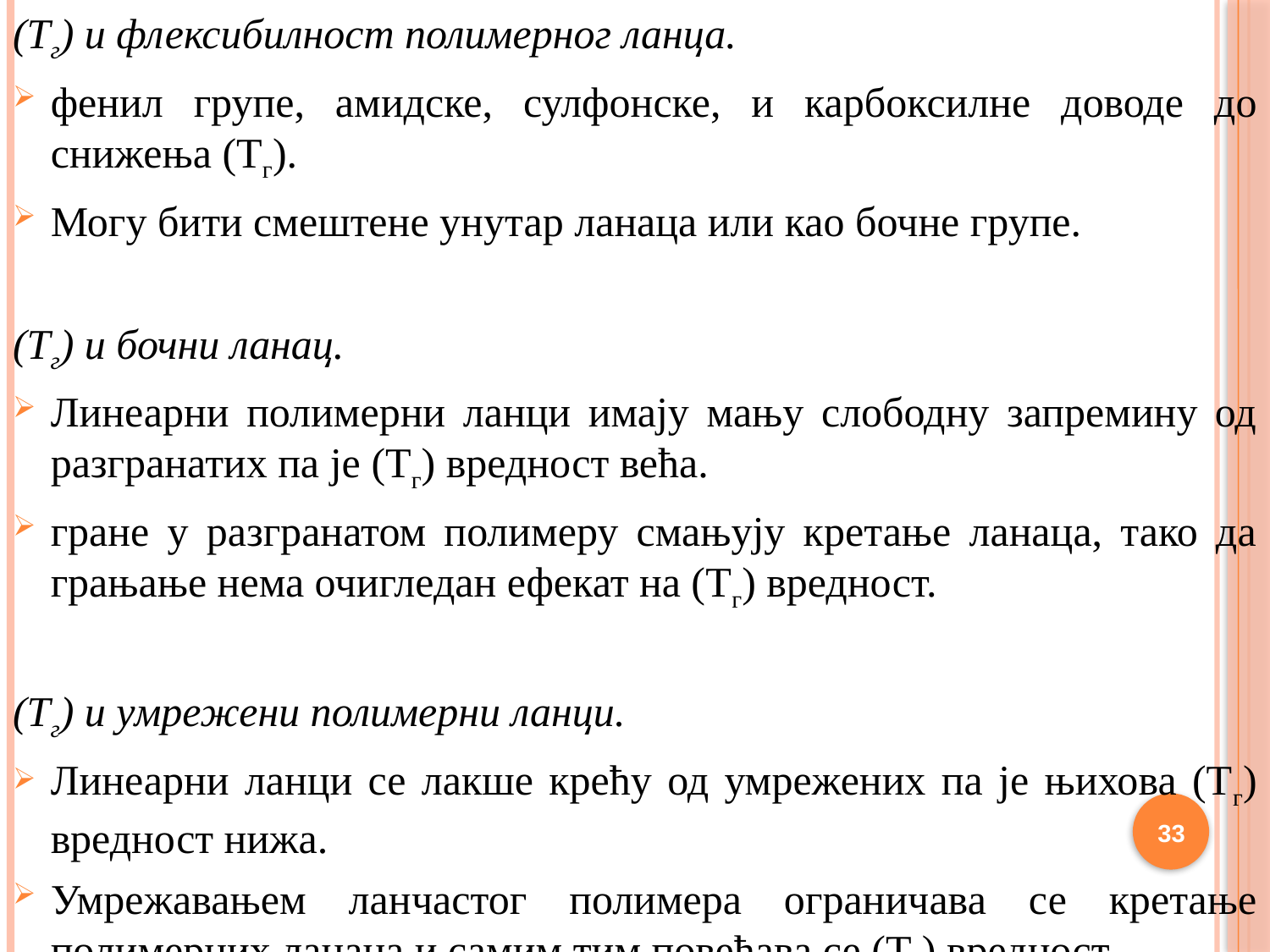

(Тг) и флексибилност полимерног ланца.
фенил групе, амидске, сулфонске, и карбоксилне доводе до снижења (Тг).
Могу бити смештене унутар ланаца или као бочне групе.

(Тг) и бочни ланац.
Линеарни полимерни ланци имају мању слободну запремину од разгранатих па је (Тг) вредност већа.
гране у разгранатом полимеру смањују кретање ланаца, тако да грањање нема очигледан ефекат на (Тг) вредност.

(Тг) и умрежени полимерни ланци.
Линеарни ланци се лакше крећу од умрежених па је њихова (Тг) вредност нижа.
Умрежавањем ланчастог полимера ограничава се кретање полимерних ланаца и самим тим повећава се (Тг) вредност.

33